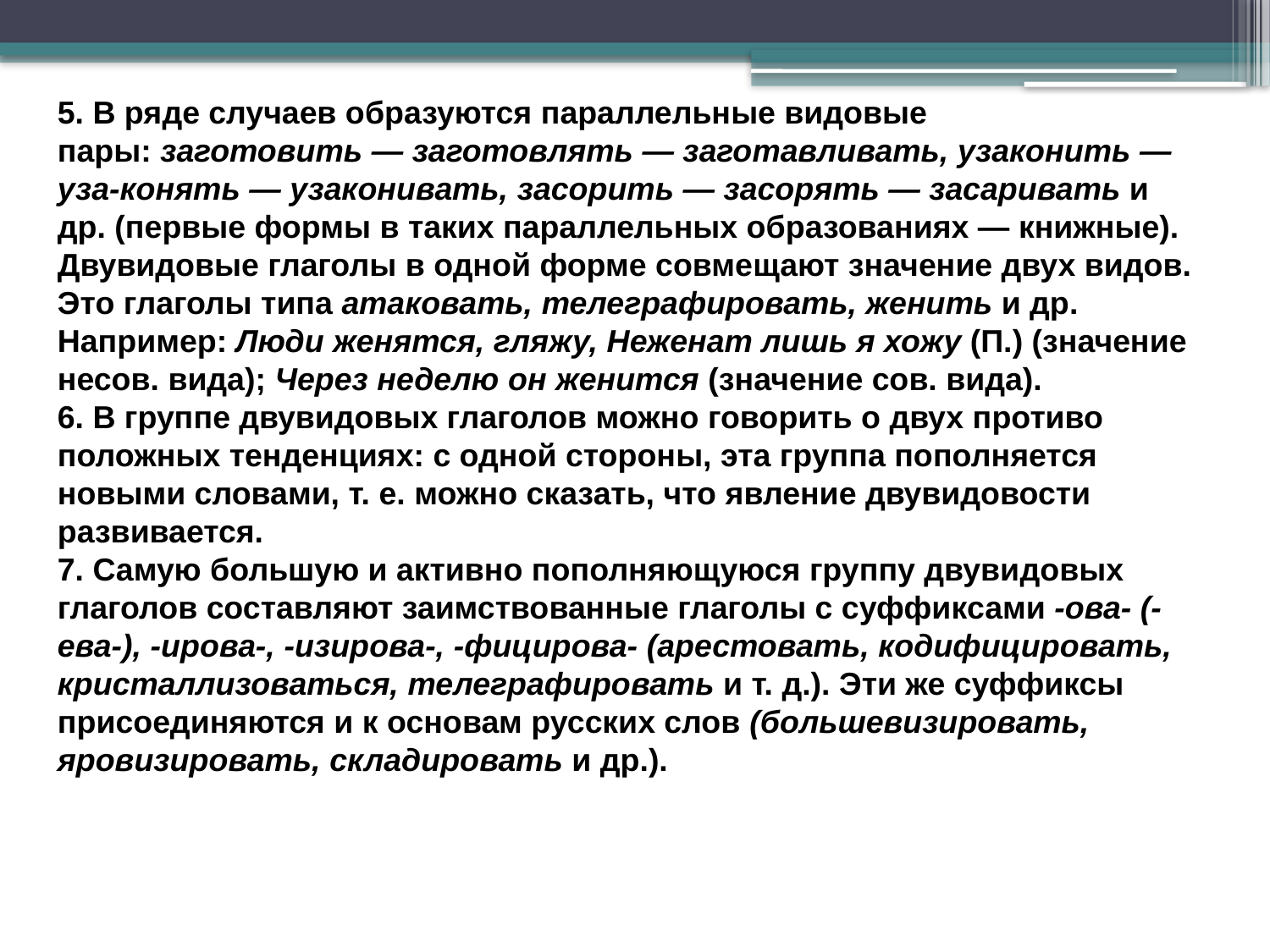

5. В ряде случаев образуются параллельные видовые пары: заготовить — заготовлять — заготавливать, узаконить — уза-конять — узаконивать, засорить — засорять — засаривать и др. (первые формы в таких параллельных образованиях — книжные). Двувидовые глаголы в одной форме совме­щают значение двух видов. Это глаголы типа ата­ковать, телеграфировать, женить и др. Например: Люди женятся, гляжу, Неженат лишь я хожу (П.) (значение несов. вида); Через неделю он женится (значение сов. вида).
6. В группе двувидовых глаголов можно говорить о двух противо­положных тенденциях: с одной стороны, эта группа пополняется новыми словами, т. е. можно сказать, что явление двувидовости развивается.
7. Самую большую и активно пополняющуюся группу двуви­довых глаголов составляют заимствованные глаголы с суффик­сами -ова- (-ева-), -ирова-, -изирова-, -фицирова- (арестовать, кодифицировать, кристаллизоваться, телеграфировать и т. д.). Эти же суффиксы присоединяются и к основам русских слов (большевизировать, яровизировать, складировать и др.).